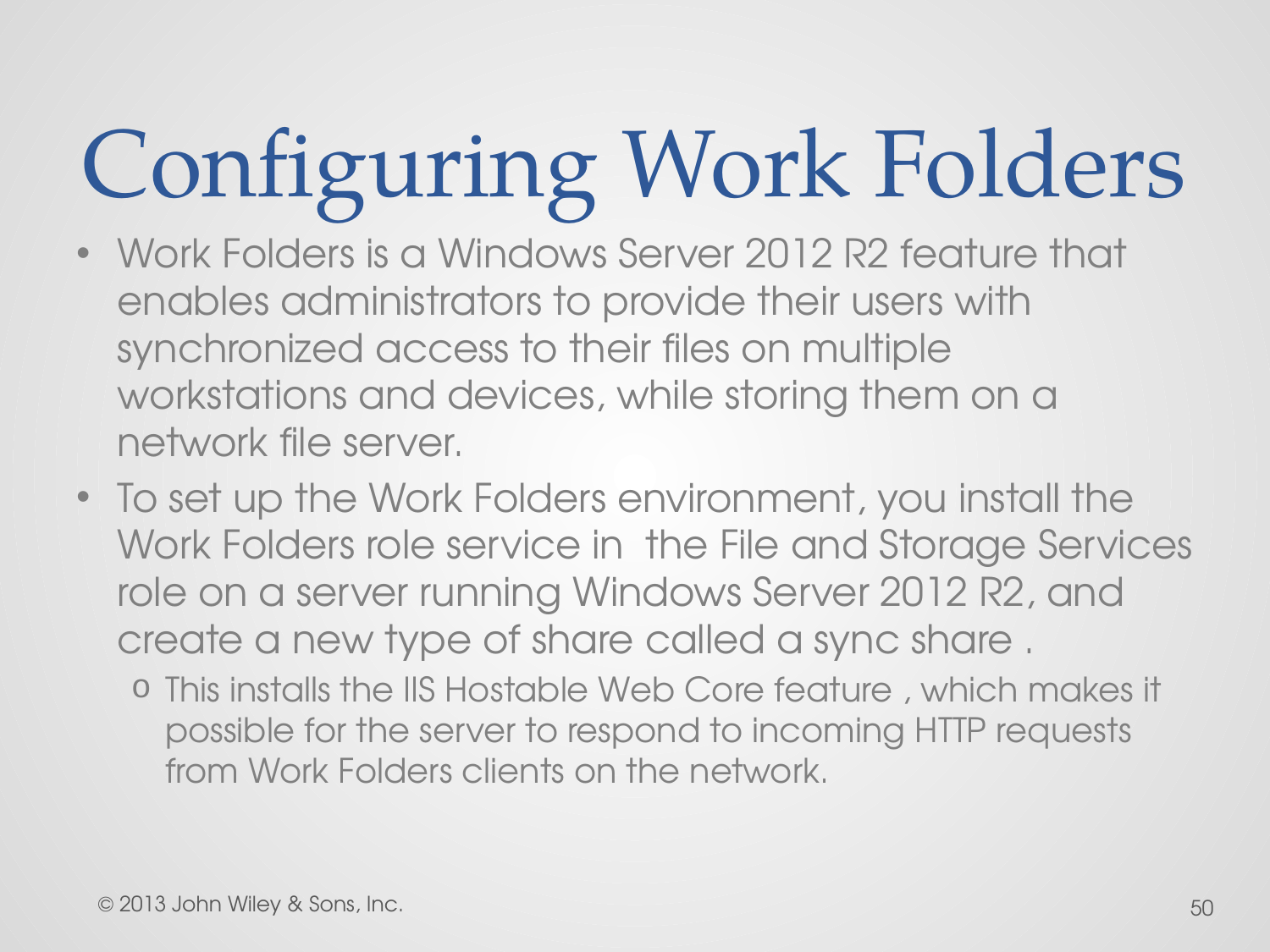

# Configuring Work Folders
Work Folders is a Windows Server 2012 R2 feature that enables administrators to provide their users with synchronized access to their files on multiple workstations and devices, while storing them on a network file server.
To set up the Work Folders environment, you install the Work Folders role service in  the File and Storage Services role on a server running Windows Server 2012 R2, and create a new type of share called a sync share .
This installs the IIS Hostable Web Core feature , which makes it possible for the server to respond to incoming HTTP requests from Work Folders clients on the network.
© 2013 John Wiley & Sons, Inc.
50